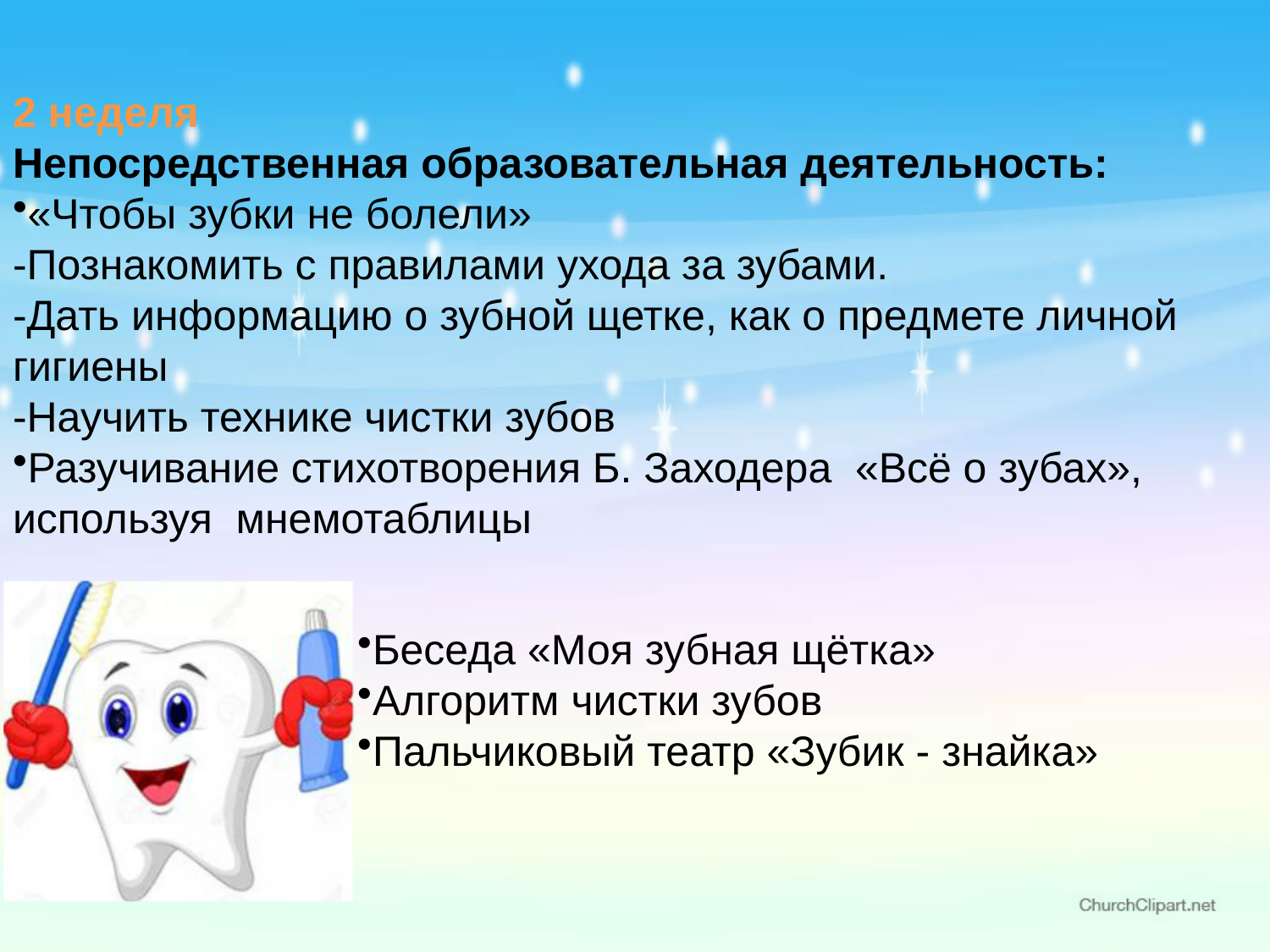

2 неделя
Непосредственная образовательная деятельность:
«Чтобы зубки не болели»
-Познакомить с правилами ухода за зубами.
-Дать информацию о зубной щетке, как о предмете личной гигиены
-Научить технике чистки зубов
Разучивание стихотворения Б. Заходера  «Всё о зубах», используя  мнемотаблицы

Беседа «Моя зубная щётка»
Алгоритм чистки зубов
Пальчиковый театр «Зубик - знайка»